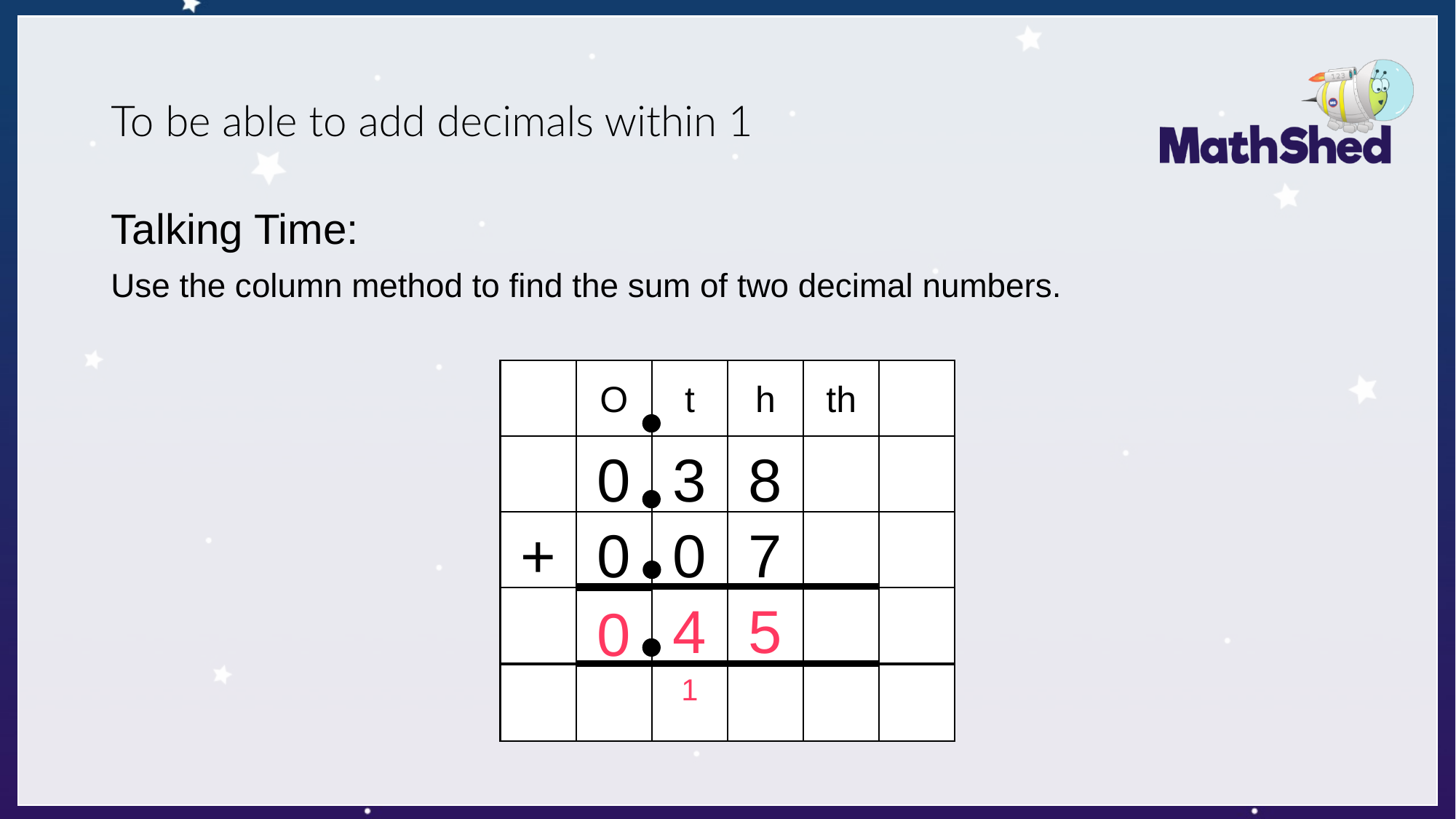

# To be able to add decimals within 1
Talking Time:
Use the column method to find the sum of two decimal numbers.

O

t
h
th

0
3
8

+
0
0
7

4
5

0

1